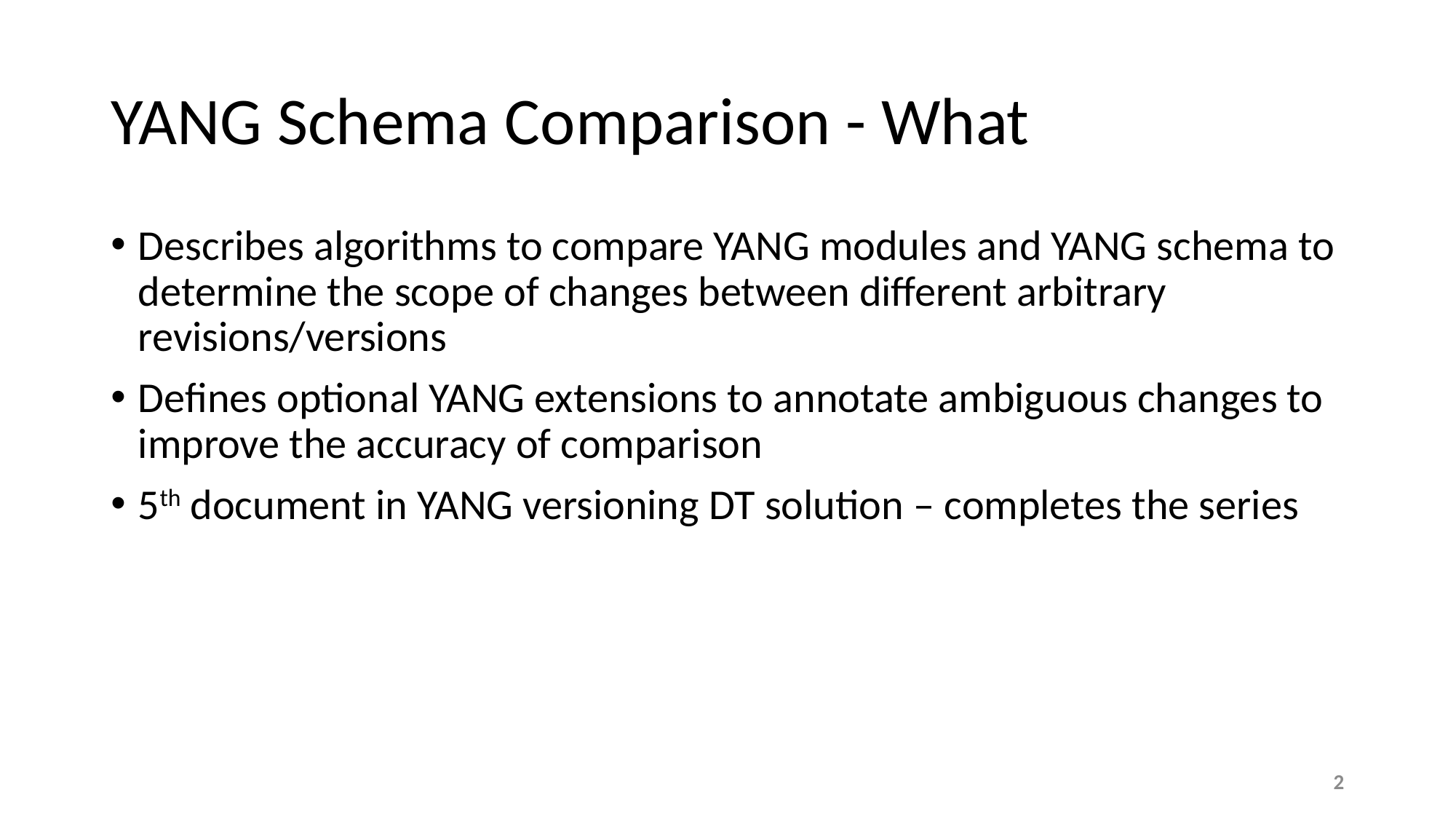

# YANG Schema Comparison - What
Describes algorithms to compare YANG modules and YANG schema to determine the scope of changes between different arbitrary revisions/versions
Defines optional YANG extensions to annotate ambiguous changes to improve the accuracy of comparison
5th document in YANG versioning DT solution – completes the series
2